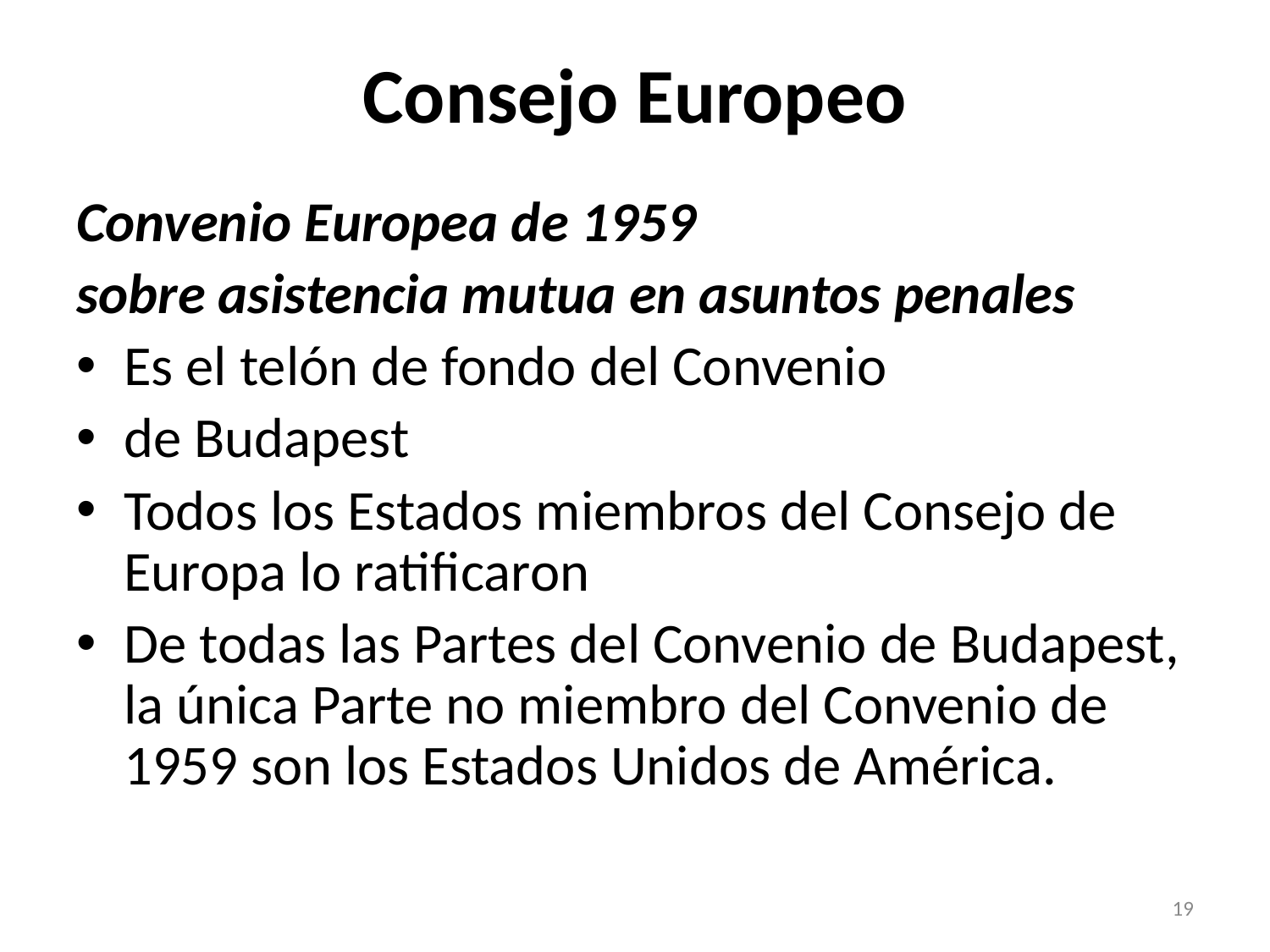

# Consejo Europeo
Convenio Europea de 1959
sobre asistencia mutua en asuntos penales
Es el telón de fondo del Convenio
de Budapest
Todos los Estados miembros del Consejo de Europa lo ratificaron
De todas las Partes del Convenio de Budapest, la única Parte no miembro del Convenio de 1959 son los Estados Unidos de América.
19